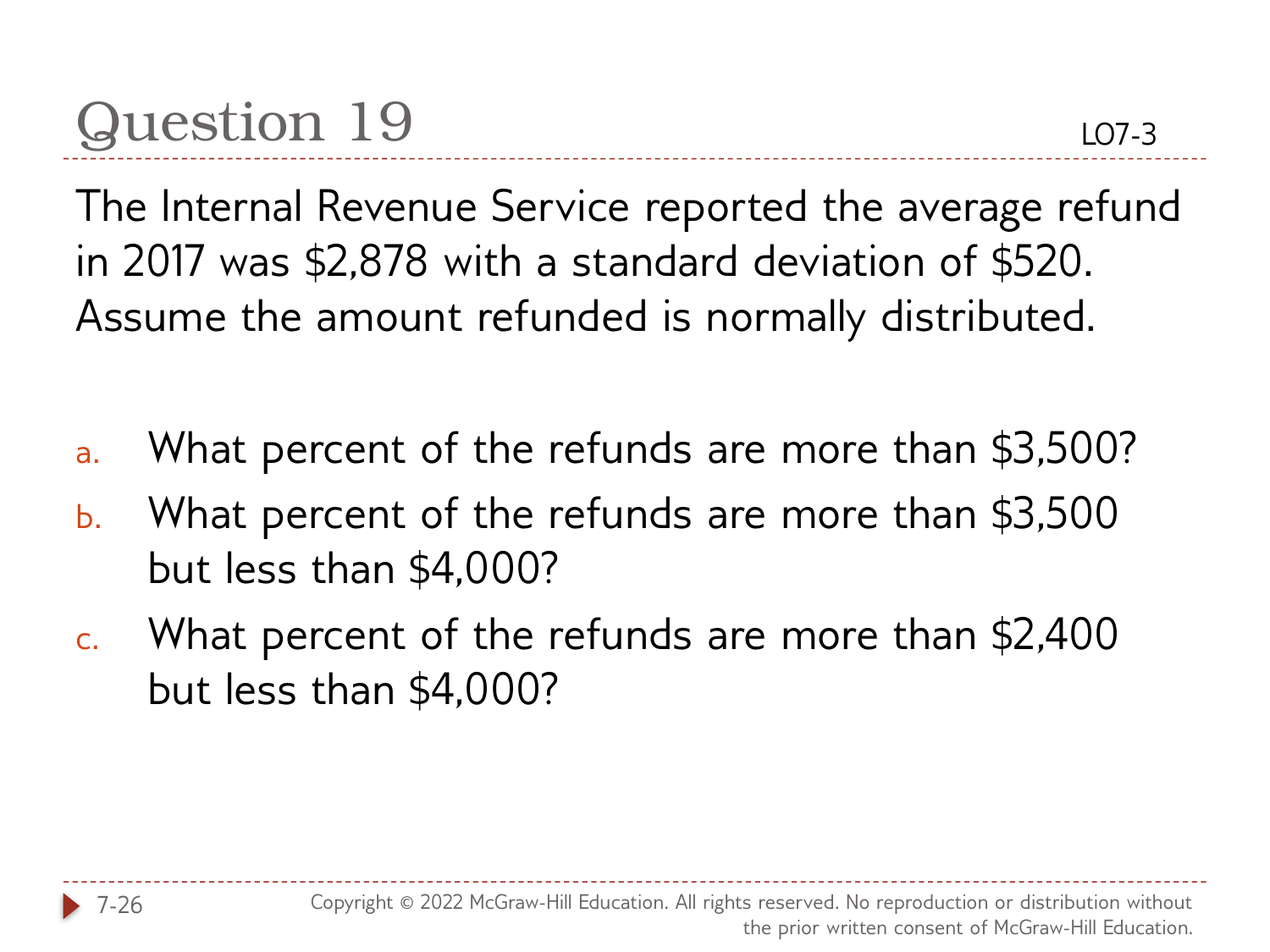

# Question 19
LO7-3
The Internal Revenue Service reported the average refund in 2017 was $2,878 with a standard deviation of $520. Assume the amount refunded is normally distributed.

What percent of the refunds are more than $3,500?
What percent of the refunds are more than $3,500 but less than $4,000?
What percent of the refunds are more than $2,400 but less than $4,000?
7-26
Copyright © 2022 McGraw-Hill Education. All rights reserved. No reproduction or distribution without the prior written consent of McGraw-Hill Education.